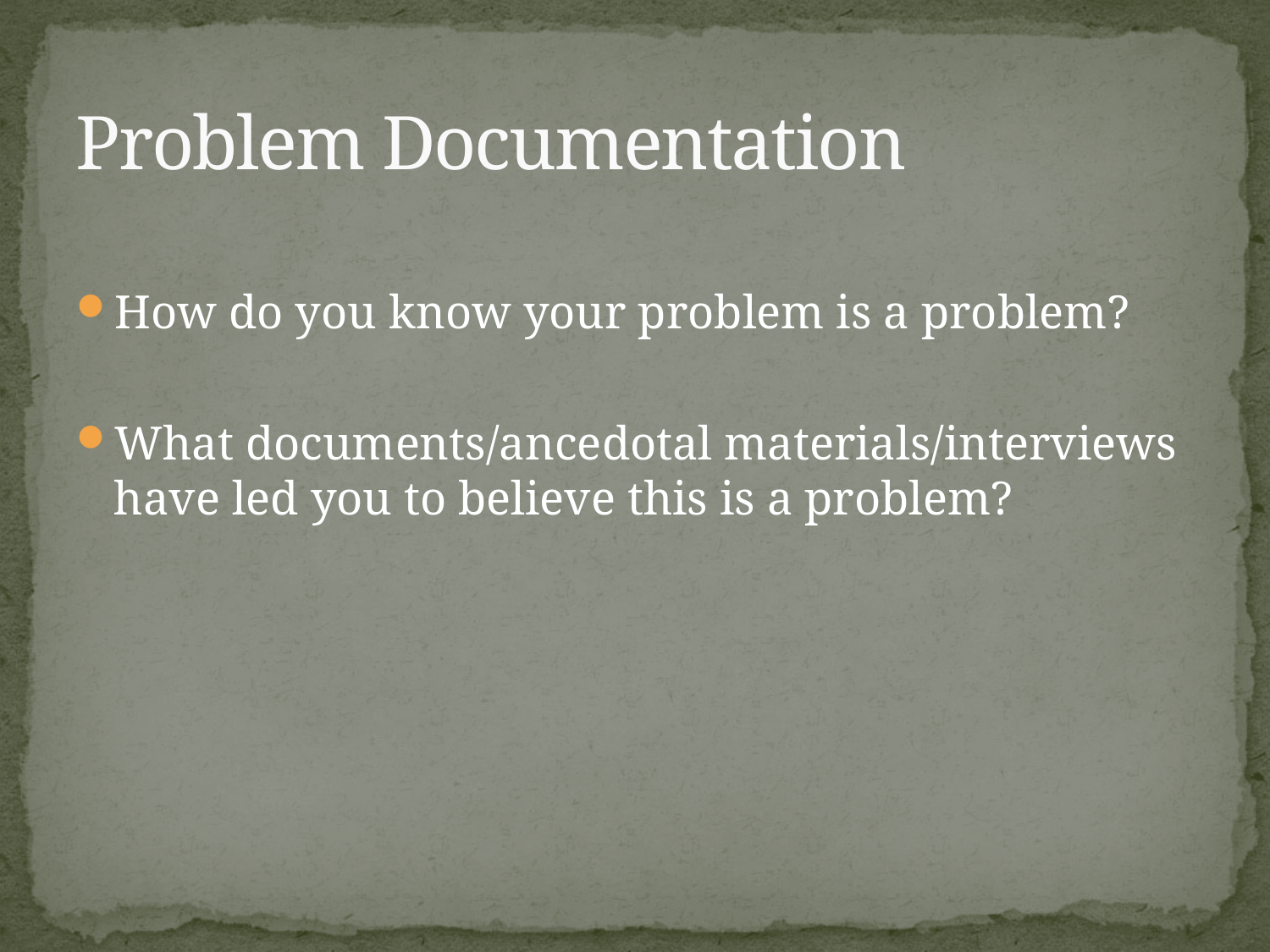

# Problem Documentation

How do you know your problem is a problem?

What documents/ancedotal materials/interviews have led you to believe this is a problem?